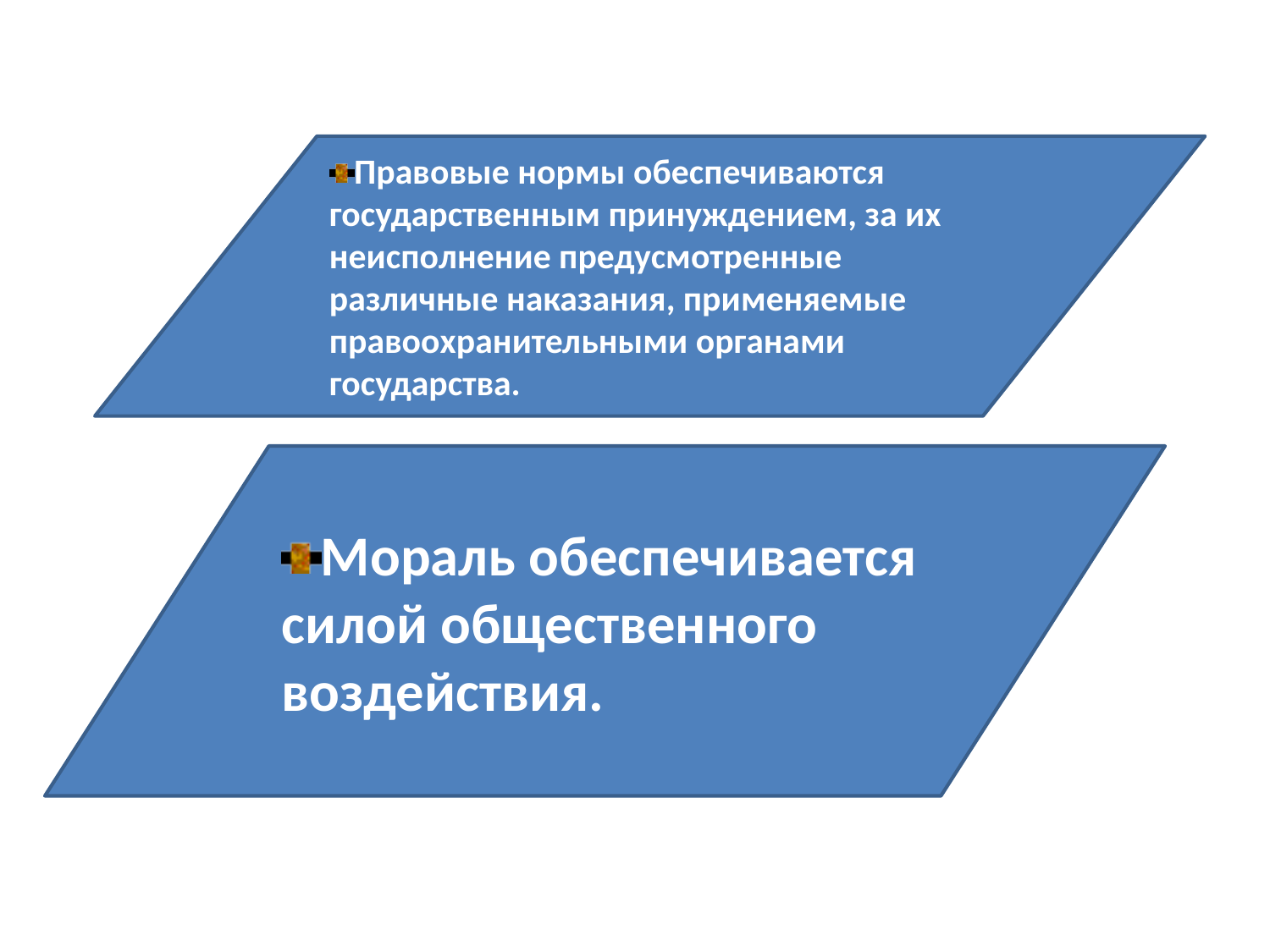

#
Правовые нормы обеспечиваются государственным принуждением, за их неисполнение предусмотренные различные наказания, применяемые правоохранительными органами государства.
Мораль обеспечивается силой общественного воздействия.